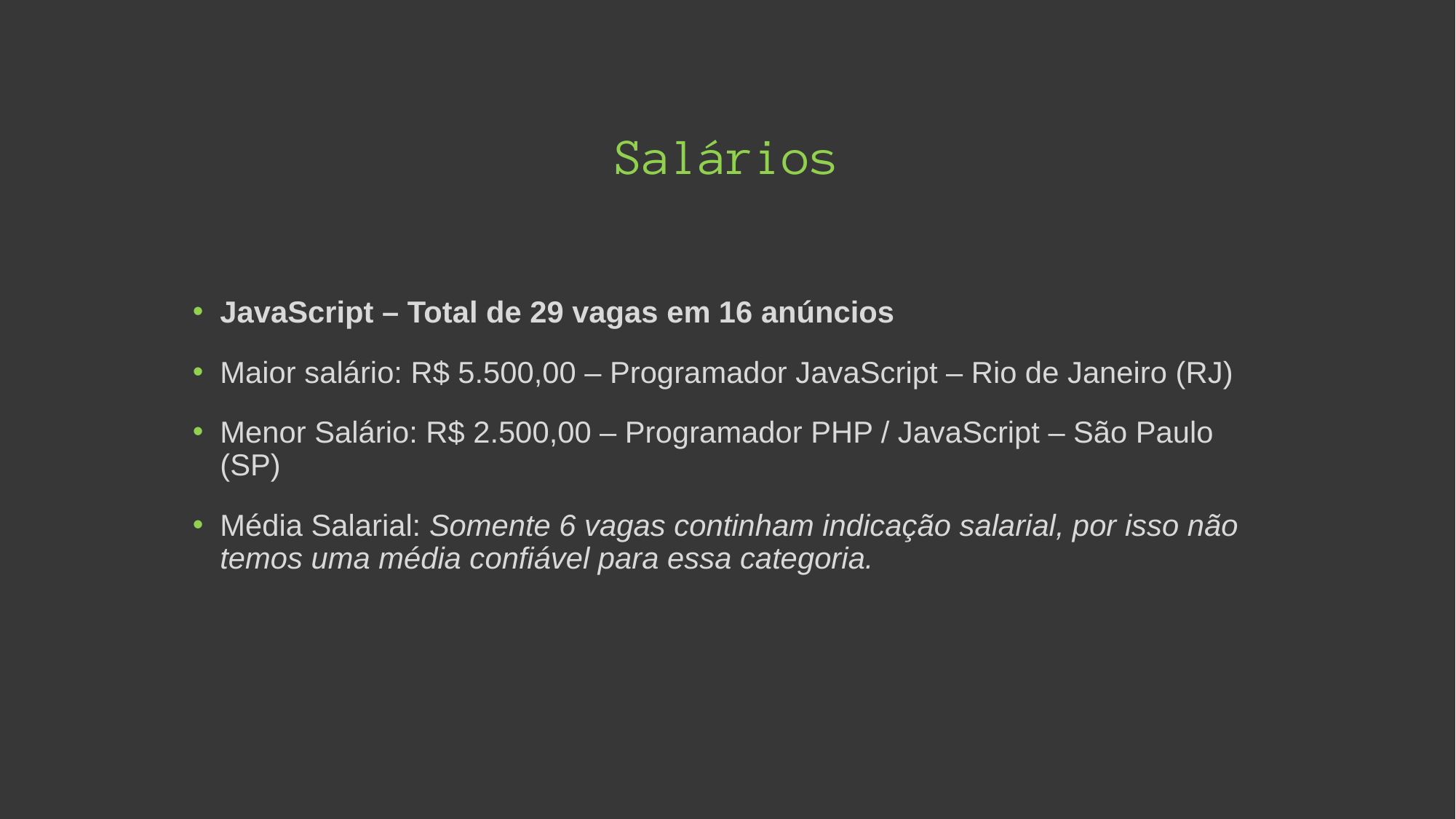

# Salários

JavaScript – Total de 29 vagas em 16 anúncios
Maior salário: R$ 5.500,00 – Programador JavaScript – Rio de Janeiro (RJ)
Menor Salário: R$ 2.500,00 – Programador PHP / JavaScript – São Paulo (SP)
Média Salarial: Somente 6 vagas continham indicação salarial, por isso não temos uma média confiável para essa categoria.